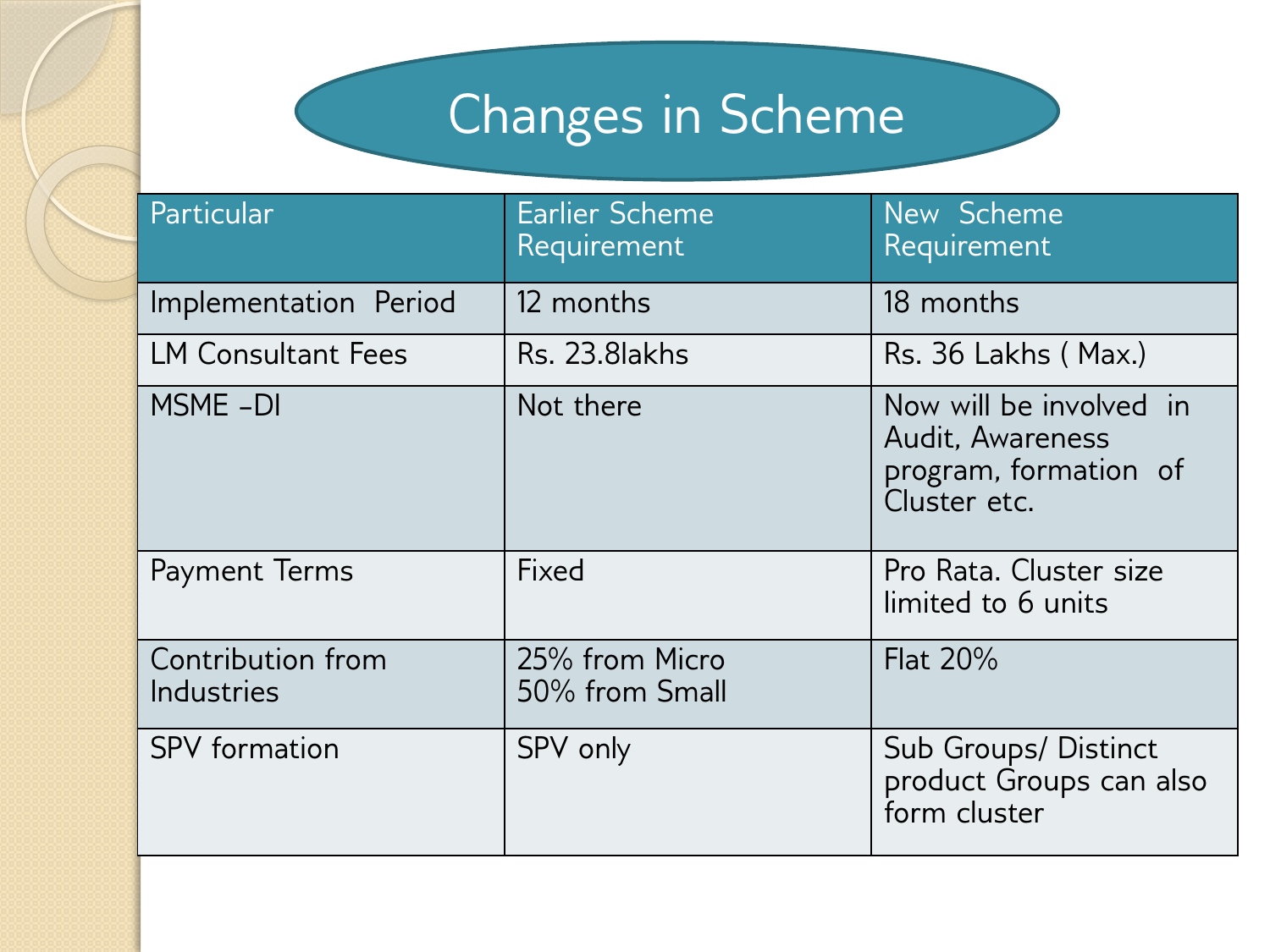

Changes in Scheme
| Particular | Earlier Scheme Requirement | New Scheme Requirement |
| --- | --- | --- |
| Implementation Period | 12 months | 18 months |
| LM Consultant Fees | Rs. 23.8lakhs | Rs. 36 Lakhs ( Max.) |
| MSME –DI | Not there | Now will be involved in Audit, Awareness program, formation of Cluster etc. |
| Payment Terms | Fixed | Pro Rata. Cluster size limited to 6 units |
| Contribution from Industries | 25% from Micro 50% from Small | Flat 20% |
| SPV formation | SPV only | Sub Groups/ Distinct product Groups can also form cluster |